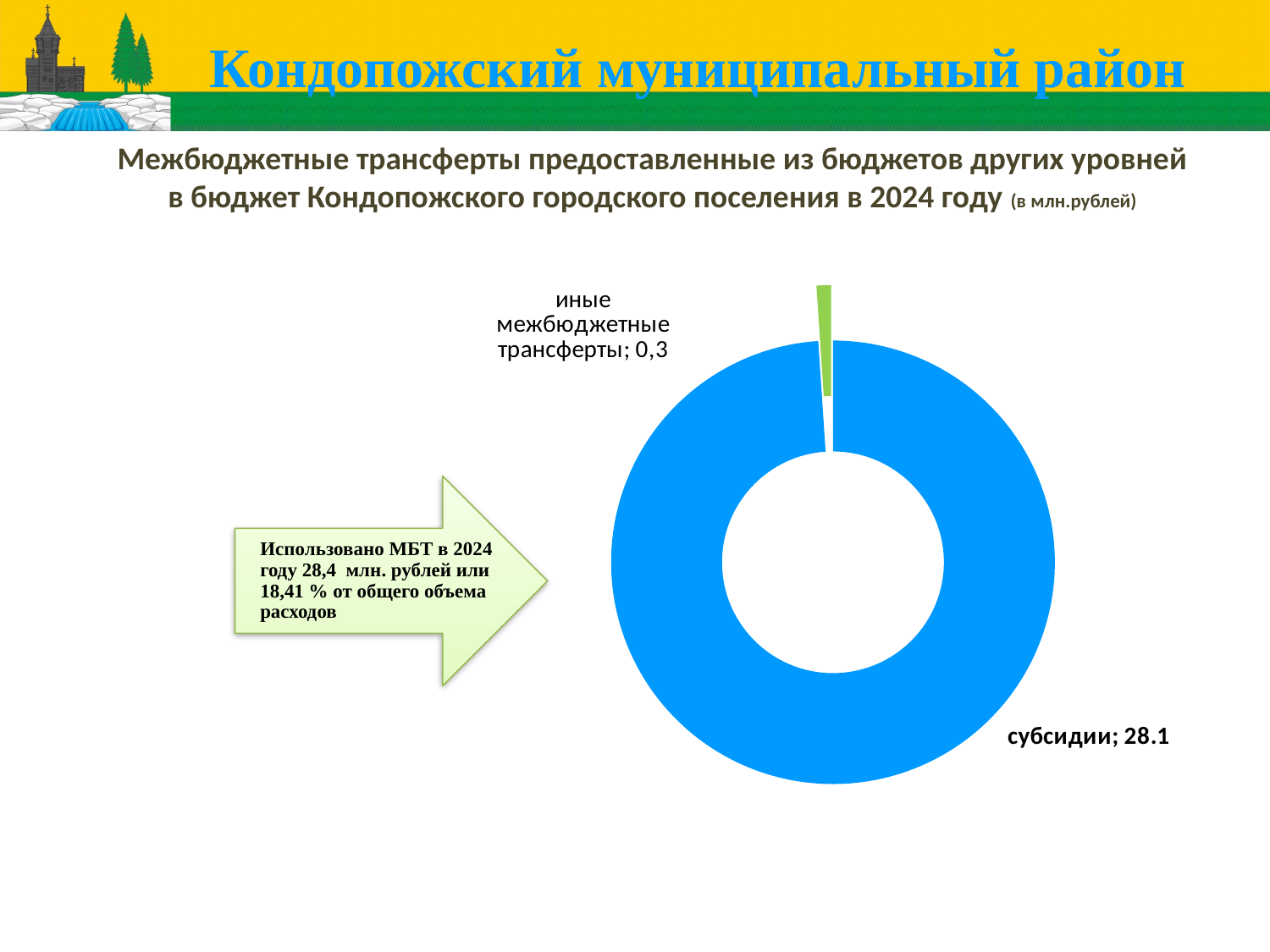

Кондопожский муниципальный район
Межбюджетные трансферты предоставленные из бюджетов других уровней
в бюджет Кондопожского городского поселения в 2024 году (в млн.рублей)

### Chart

| Category |  |
|---|---|
| субсидии | 28.1 |
| иные межбюджетные трансферты | 0.3 |

### Chart

| Category |  |
|---|---|
|  | None |
|  | None |
|  | None |
Использовано МБТ в 2024 году 28,4  млн. рублей или 18,41 % от общего объема расходов